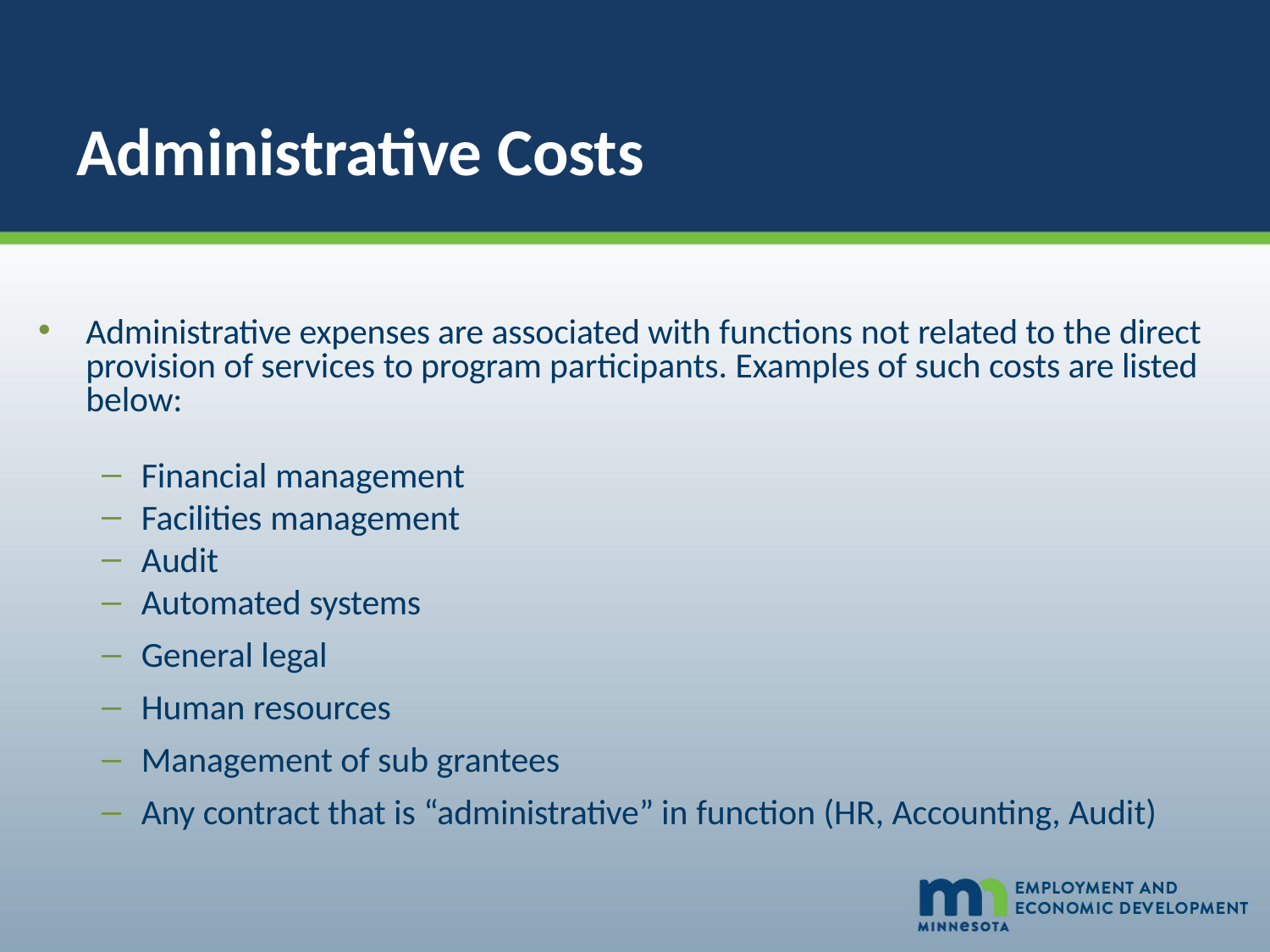

# Administrative Costs

Administrative expenses are associated with functions not related to the direct  provision of services to program participants. Examples of such costs are listed below:

Financial management
Facilities management
Audit
Automated systems
General legal
Human resources
Management of sub grantees
Any contract that is “administrative” in function (HR, Accounting, Audit)